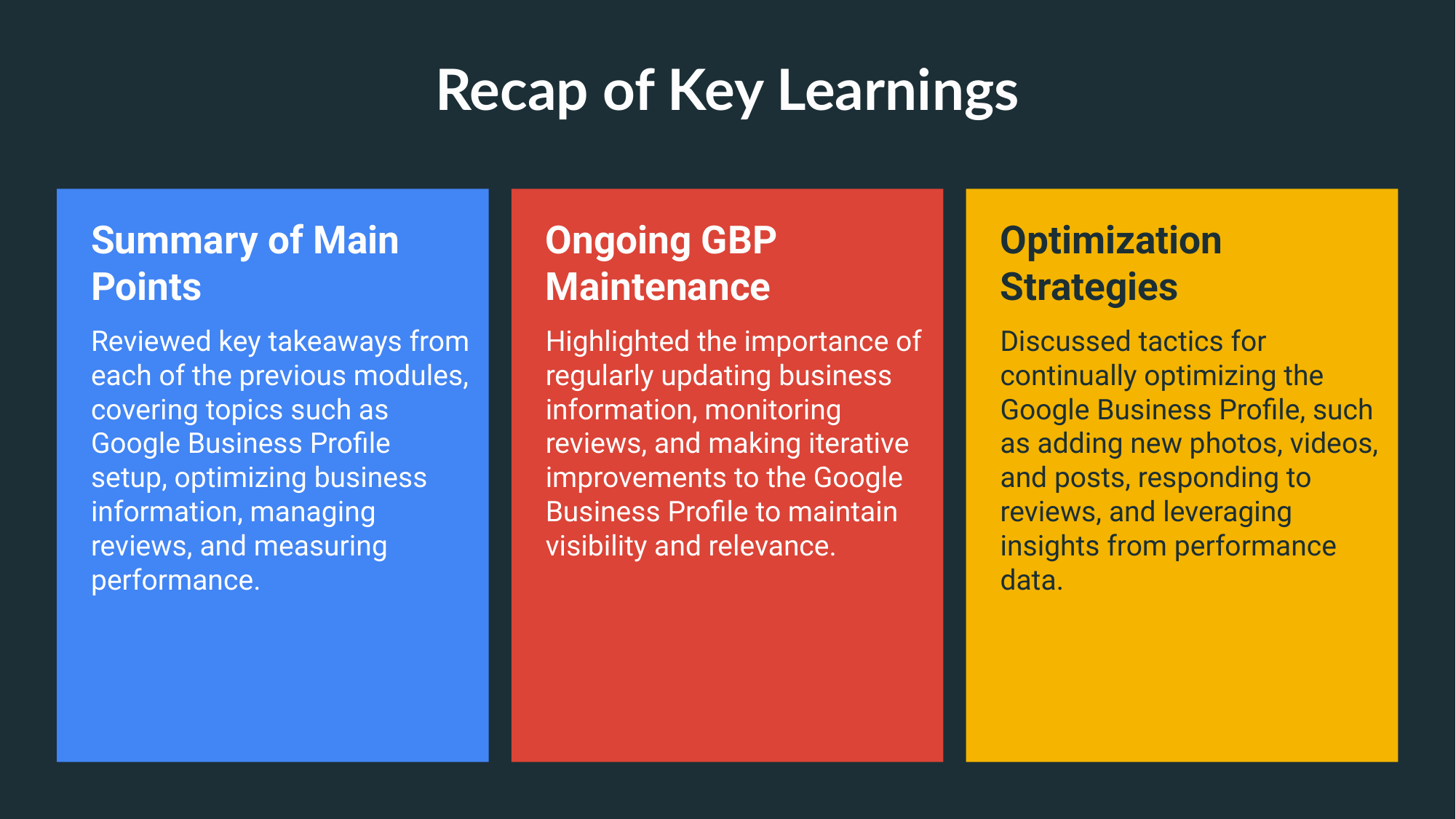

Recap of Key Learnings

Optimization Strategies
Summary of Main Points
Ongoing GBP Maintenance
Reviewed key takeaways from each of the previous modules, covering topics such as Google Business Profile setup, optimizing business information, managing reviews, and measuring performance.
Highlighted the importance of regularly updating business information, monitoring reviews, and making iterative improvements to the Google Business Profile to maintain visibility and relevance.
Discussed tactics for continually optimizing the Google Business Profile, such as adding new photos, videos, and posts, responding to reviews, and leveraging insights from performance data.